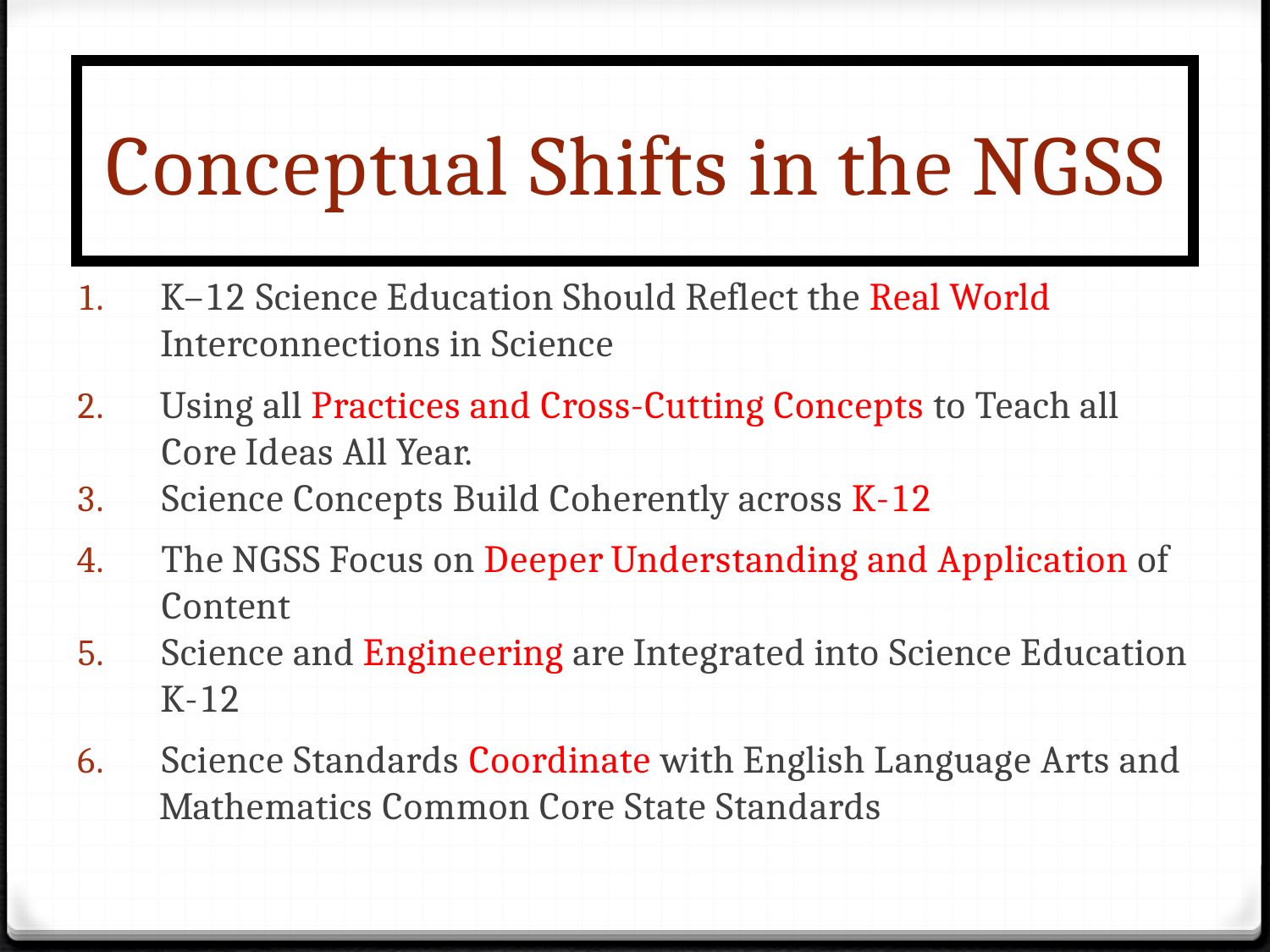

# Conceptual Shifts in the NGSS
K–12 Science Education Should Reflect the Real World Interconnections in Science

Using all Practices and Cross-Cutting Concepts to Teach all Core Ideas All Year.
Science Concepts Build Coherently across K-12

The NGSS Focus on Deeper Understanding and Application of Content
Science and Engineering are Integrated into Science Education K-12

Science Standards Coordinate with English Language Arts and Mathematics Common Core State Standards